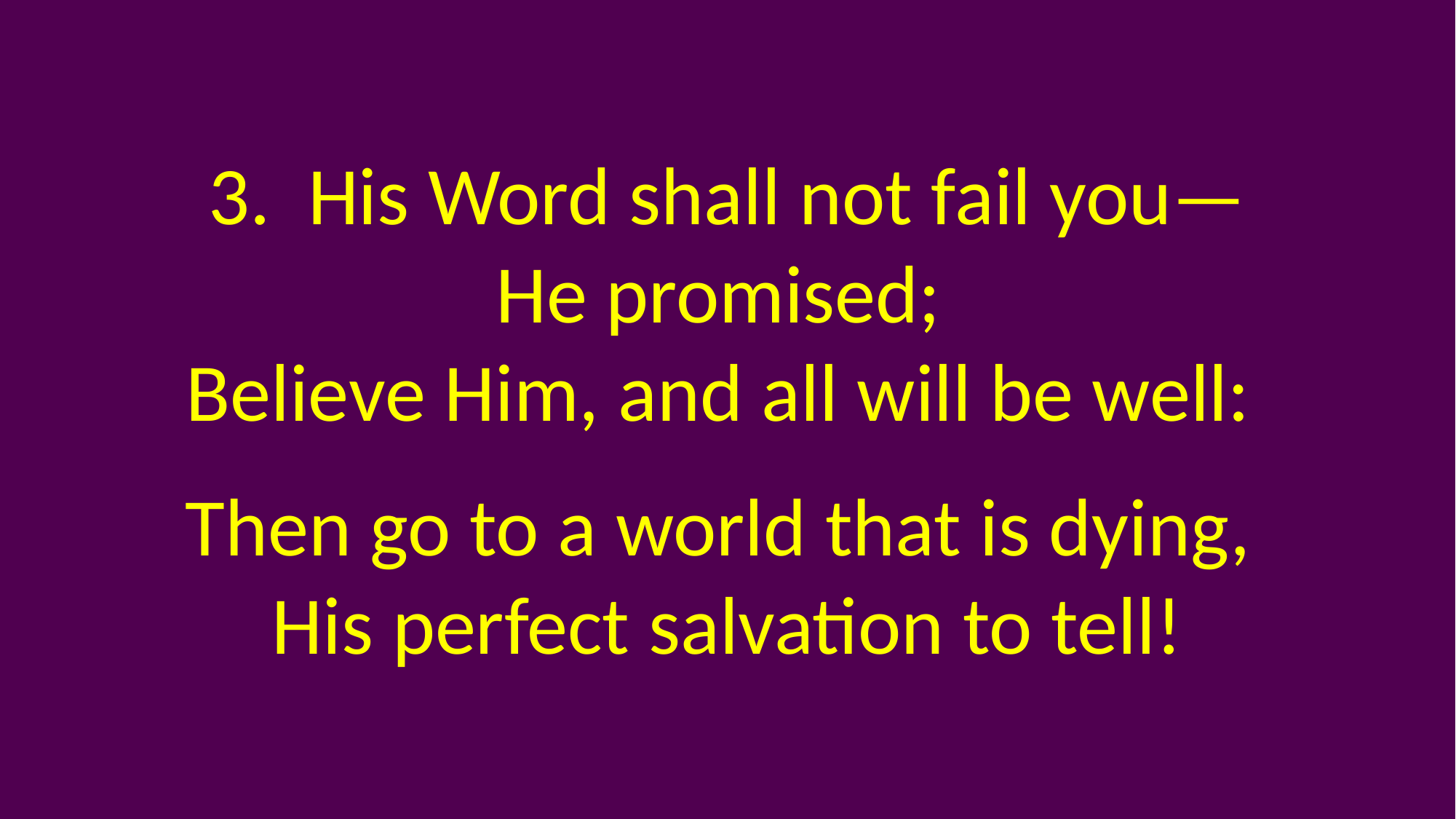

3.  His Word shall not fail you—
He promised;
Believe Him, and all will be well:
Then go to a world that is dying,
His perfect salvation to tell!